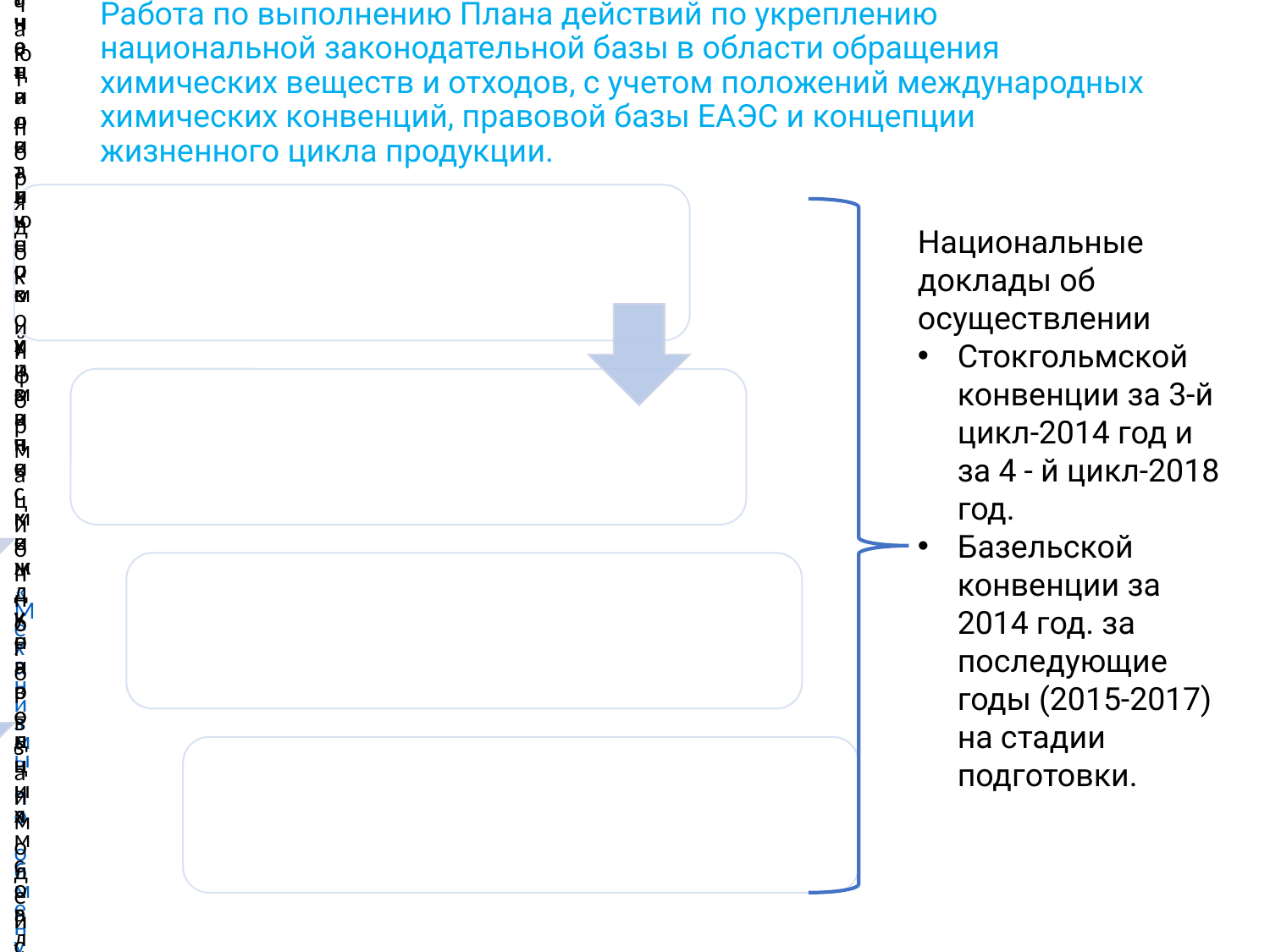

# Работа по выполнению Плана действий по укреплению национальной законодательной базы в области обращения химических веществ и отходов, с учетом положений международных химических конвенций, правовой базы ЕАЭС и концепции жизненного цикла продукции.

Национальные доклады об осуществлении
Стокгольмской конвенции за 3-й цикл-2014 год и за 4 - й цикл-2018 год.
Базельской конвенции за 2014 год. за последующие годы (2015-2017) на стадии подготовки.